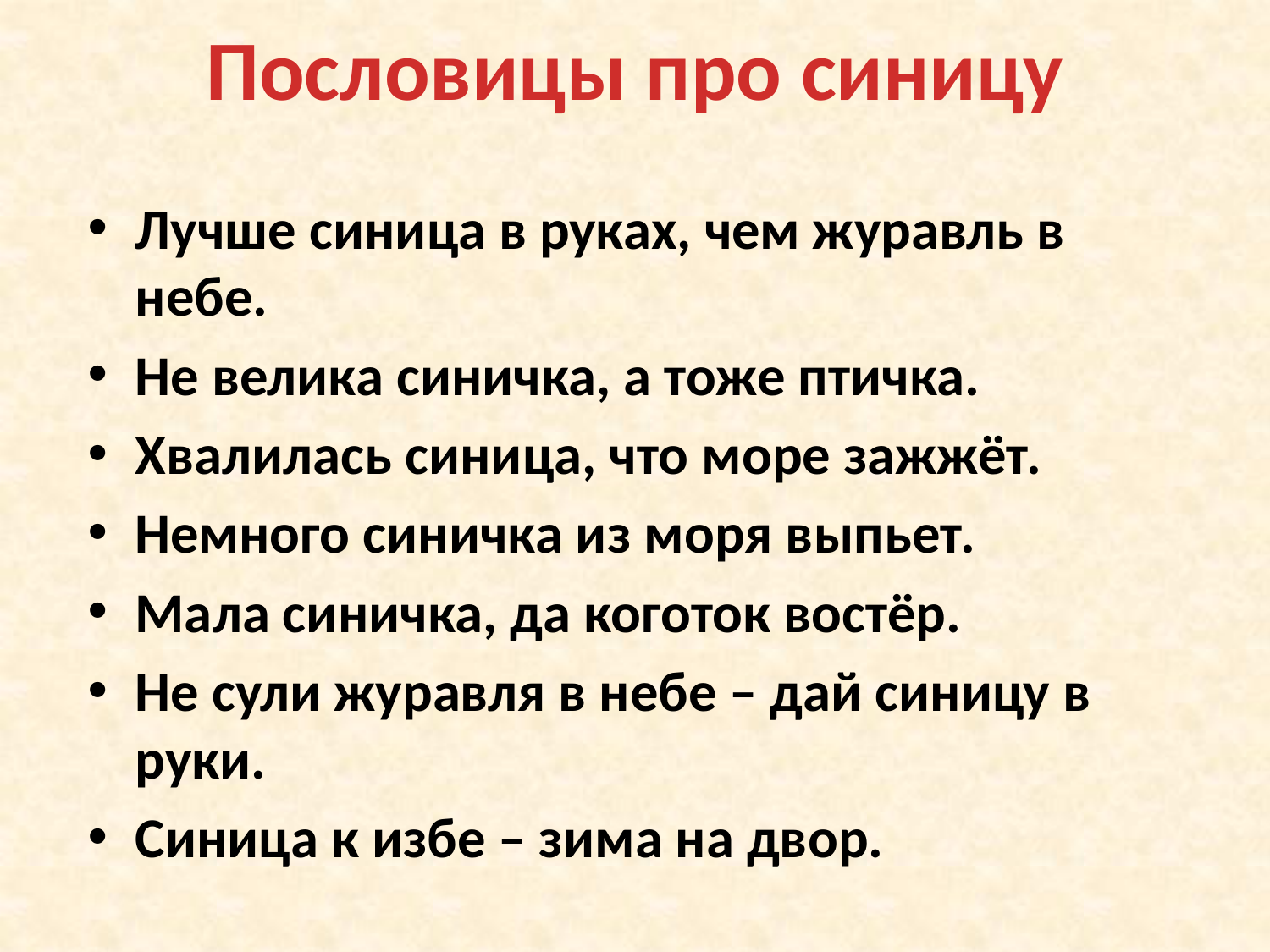

# Пословицы про синицу
Лучше синица в руках, чем журавль в небе.
Не велика синичка, а тоже птичка.
Хвалилась синица, что море зажжёт.
Немного синичка из моря выпьет.
Мала синичка, да коготок востёр.
Не сули журавля в небе – дай синицу в руки.
Синица к избе – зима на двор.